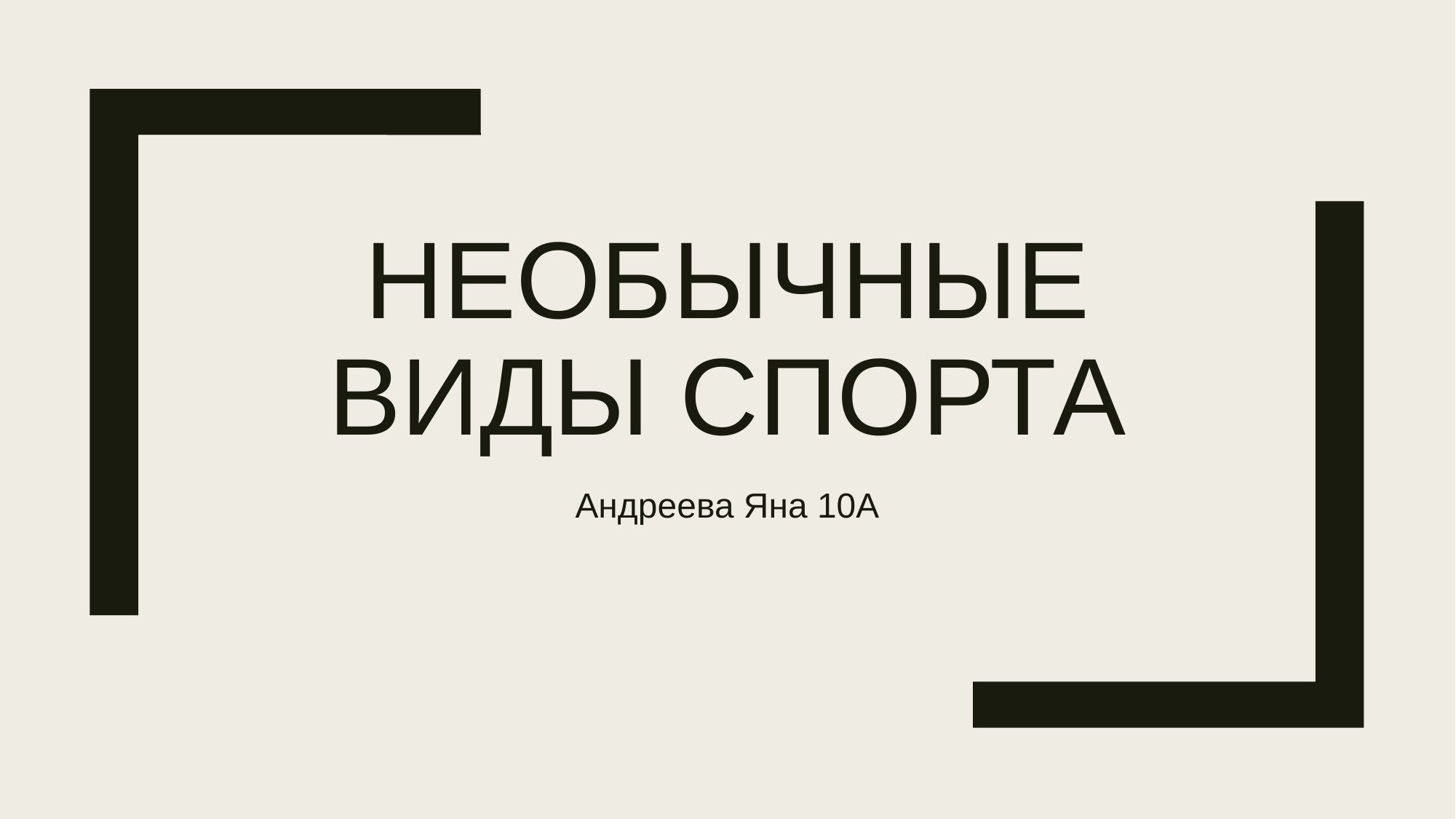

# Необычные виды спорта
Андреева Яна 10А